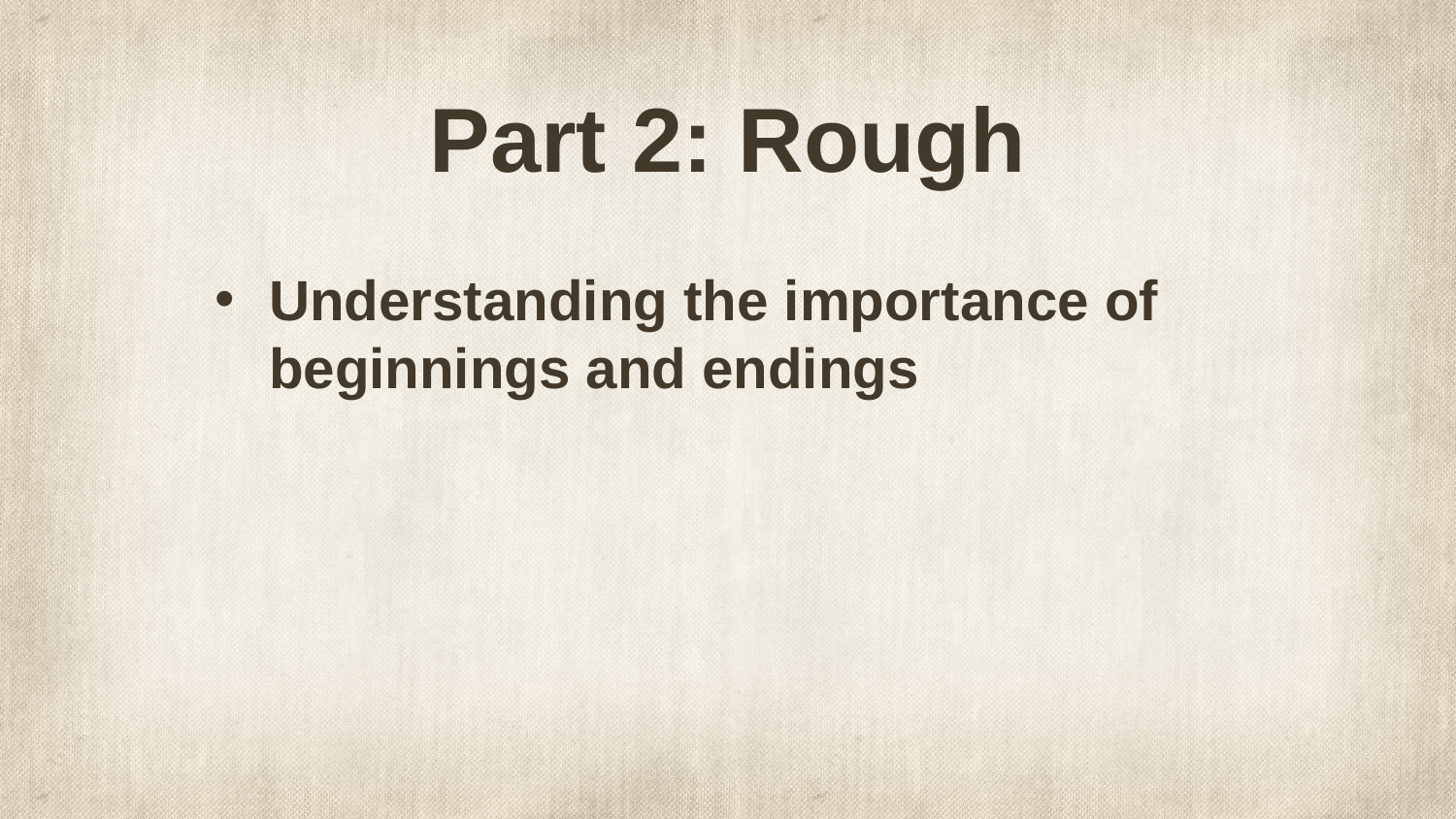

# Part 2: Rough
Understanding the importance of beginnings and endings